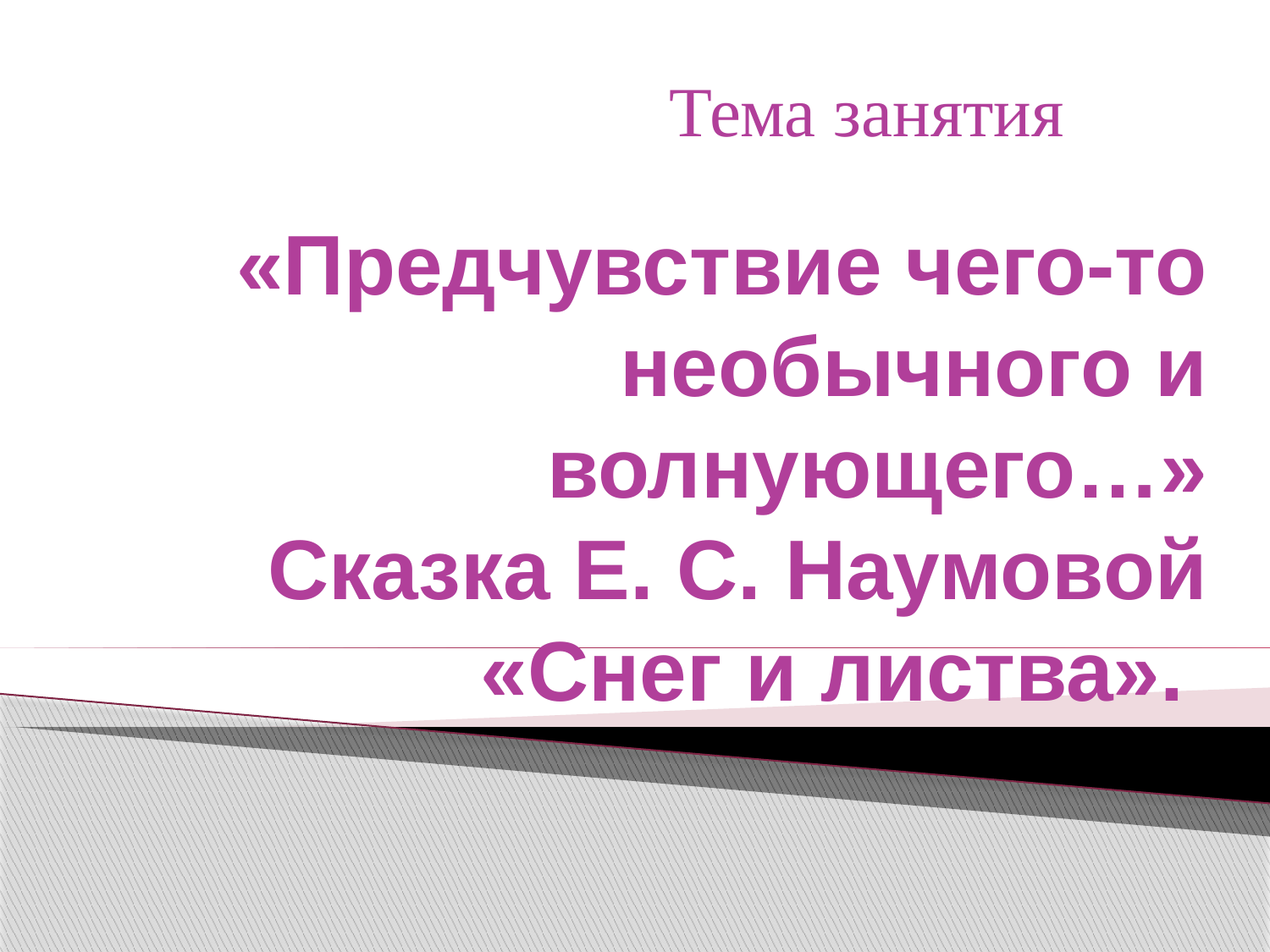

Тема занятия
# «Предчувствие чего-то необычного и волнующего…» Сказка Е. С. Наумовой «Снег и листва».